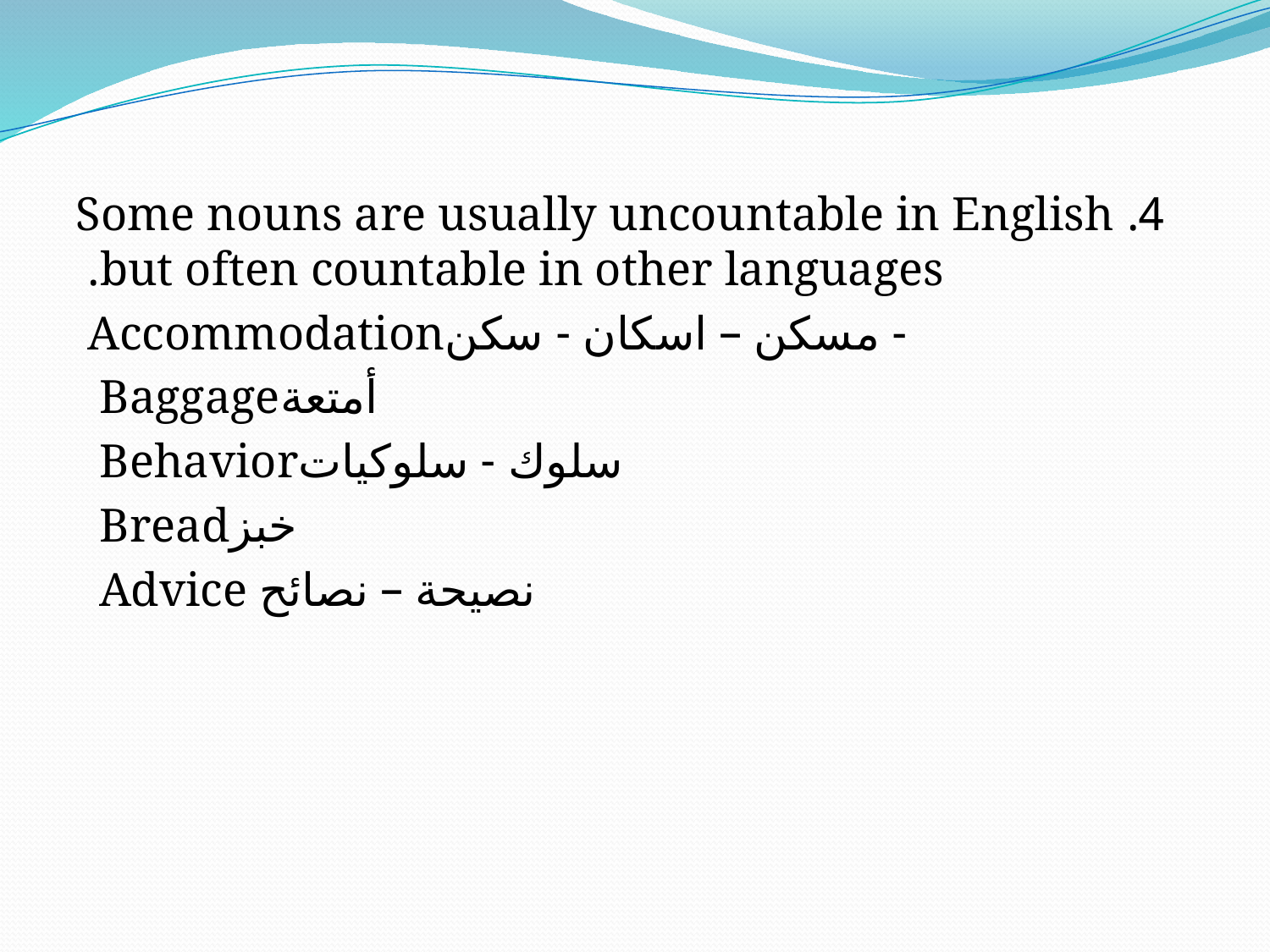

4. Some nouns are usually uncountable in English but often countable in other languages.
 - مسكن – اسكان - سكنAccommodation
أمتعةBaggage
سلوك - سلوكياتBehavior
خبزBread
نصيحة – نصائح Advice